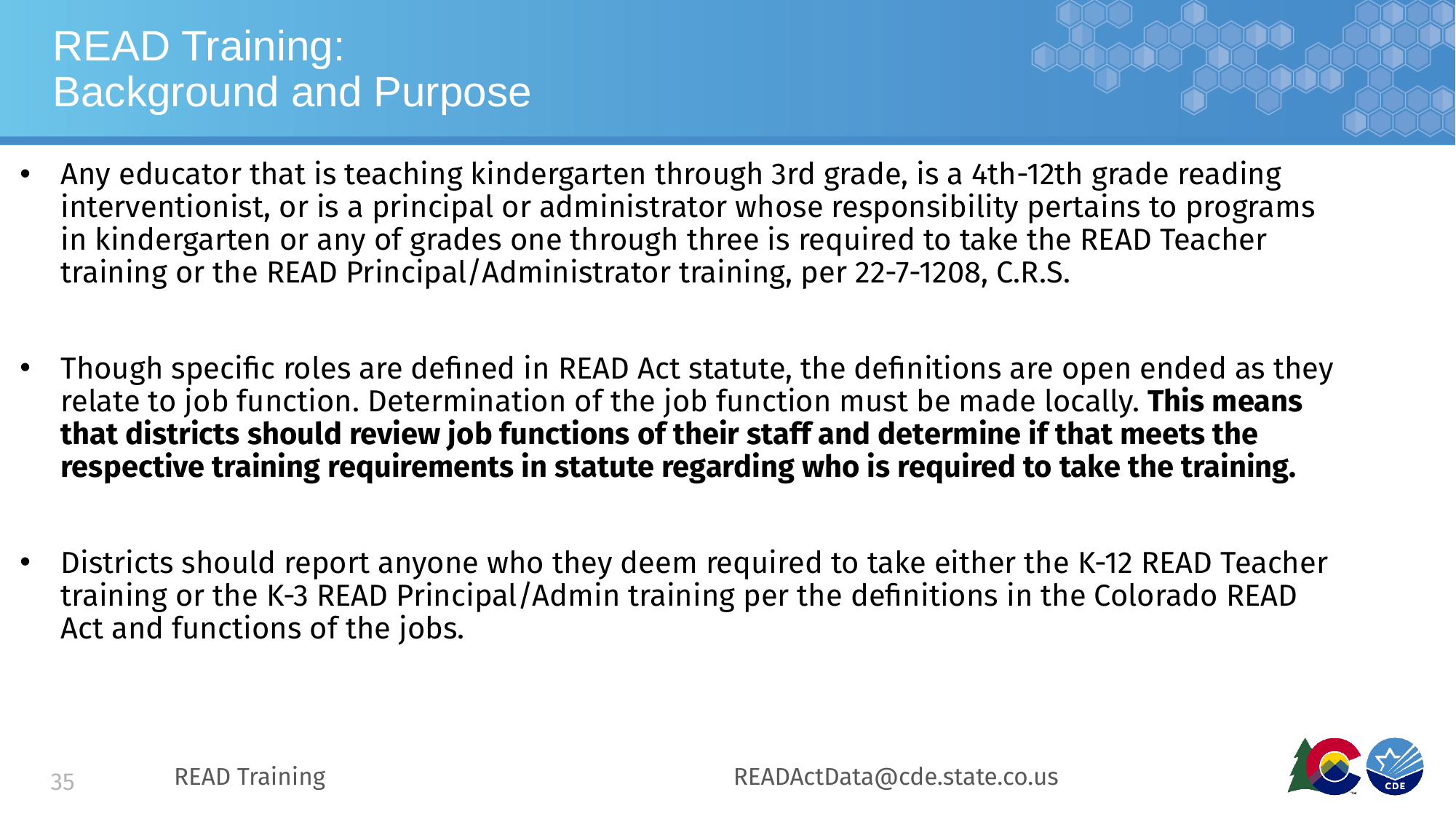

# READ Training: Background and Purpose
Any educator that is teaching kindergarten through 3rd grade, is a 4th-12th grade reading interventionist, or is a principal or administrator whose responsibility pertains to programs in kindergarten or any of grades one through three is required to take the READ Teacher training or the READ Principal/Administrator training, per 22-7-1208, C.R.S.

Though specific roles are defined in READ Act statute, the definitions are open ended as they relate to job function. Determination of the job function must be made locally. This means that districts should review job functions of their staff and determine if that meets the respective training requirements in statute regarding who is required to take the training.

Districts should report anyone who they deem required to take either the K-12 READ Teacher training or the K-3 READ Principal/Admin training per the definitions in the Colorado READ Act and functions of the jobs.

READ Training
READActData@cde.state.co.us
35